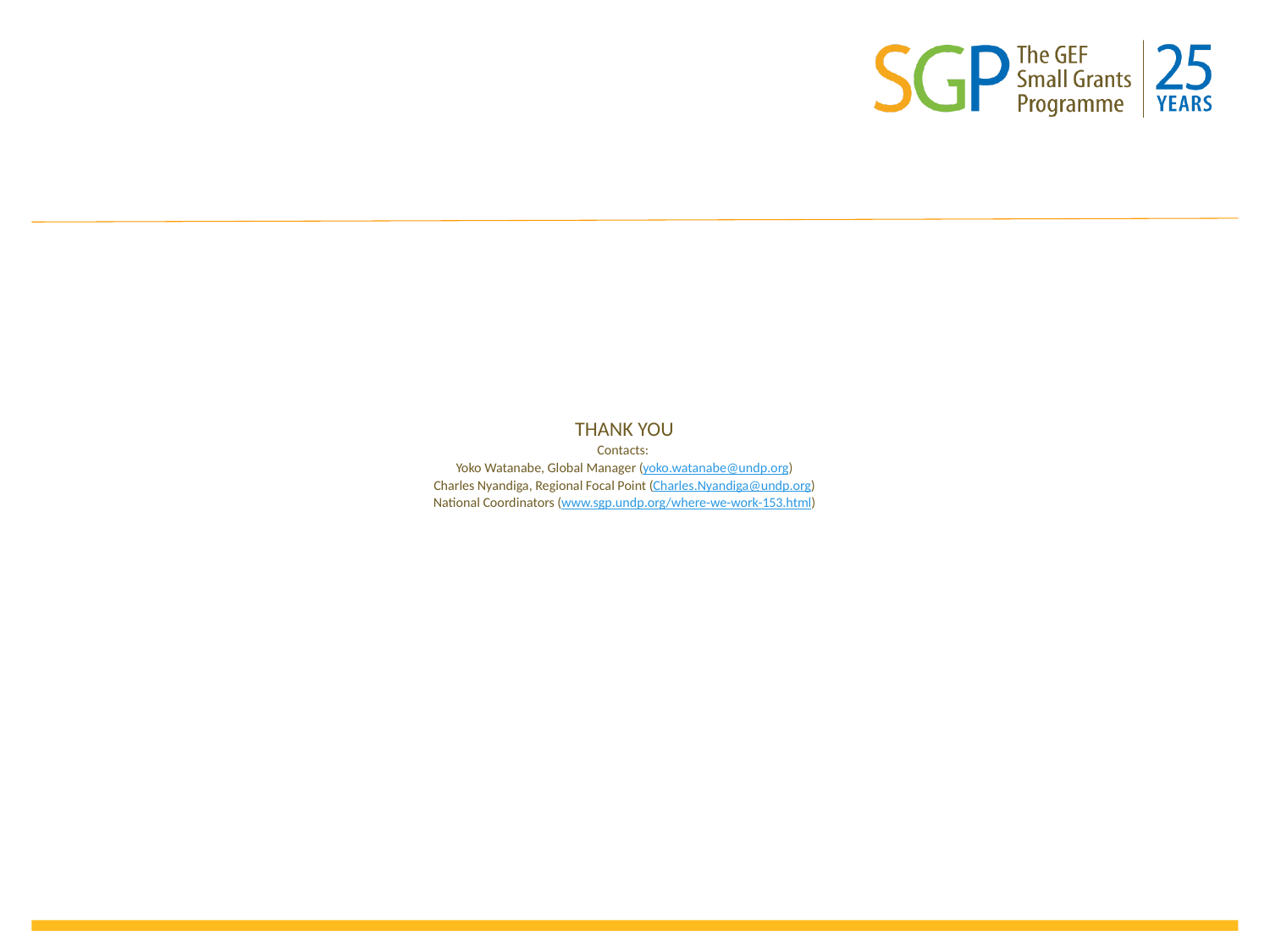

THANK YOU
Contacts:
Yoko Watanabe, Global Manager (yoko.watanabe@undp.org)
Charles Nyandiga, Regional Focal Point (Charles.Nyandiga@undp.org)
National Coordinators (www.sgp.undp.org/where-we-work-153.html)